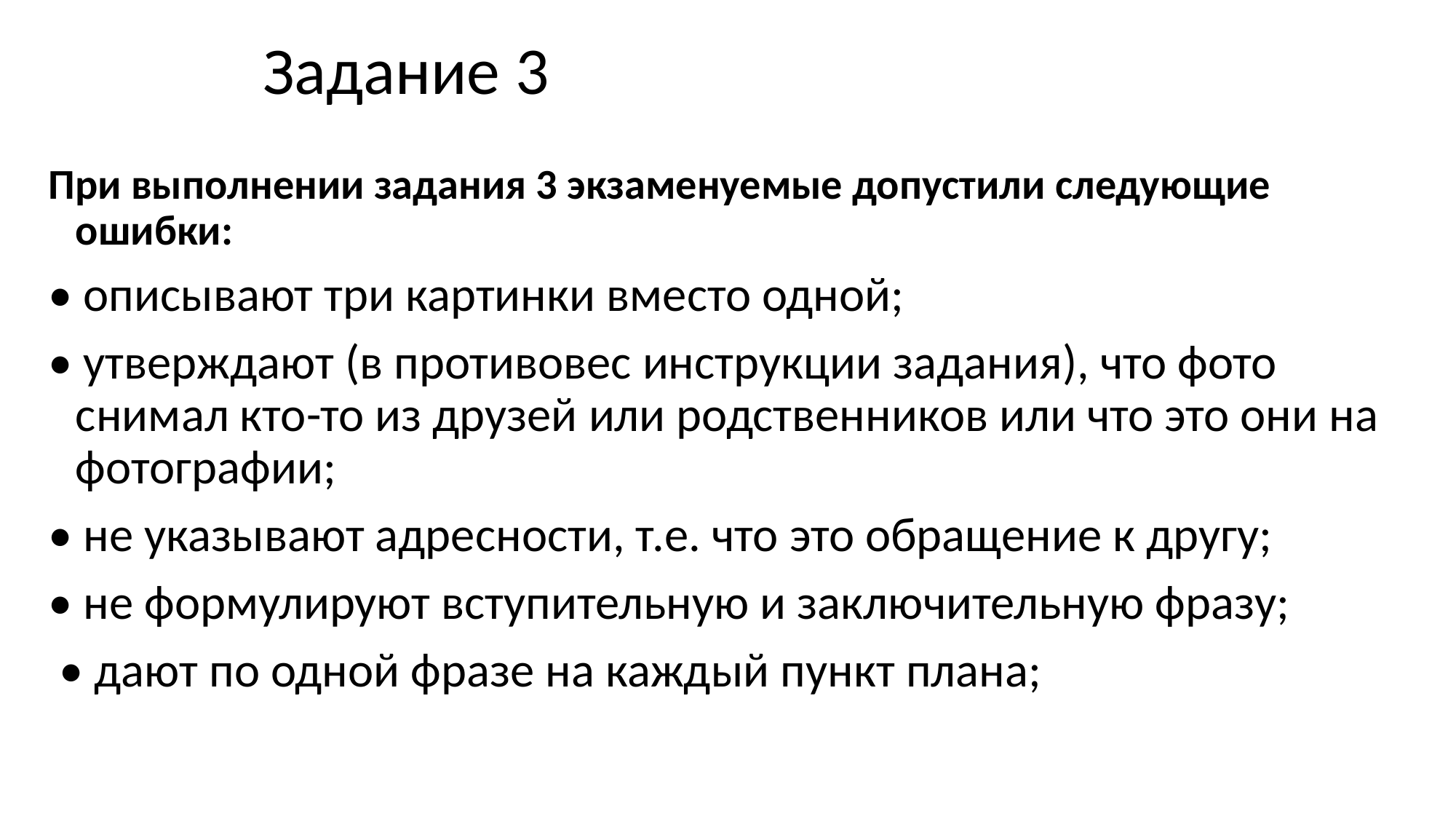

# Задание 3
При выполнении задания 3 экзаменуемые допустили следующие ошибки:
• описывают три картинки вместо одной;
• утверждают (в противовес инструкции задания), что фото снимал кто-то из друзей или родственников или что это они на фотографии;
• не указывают адресности, т.е. что это обращение к другу;
• не формулируют вступительную и заключительную фразу;
 • дают по одной фразе на каждый пункт плана;